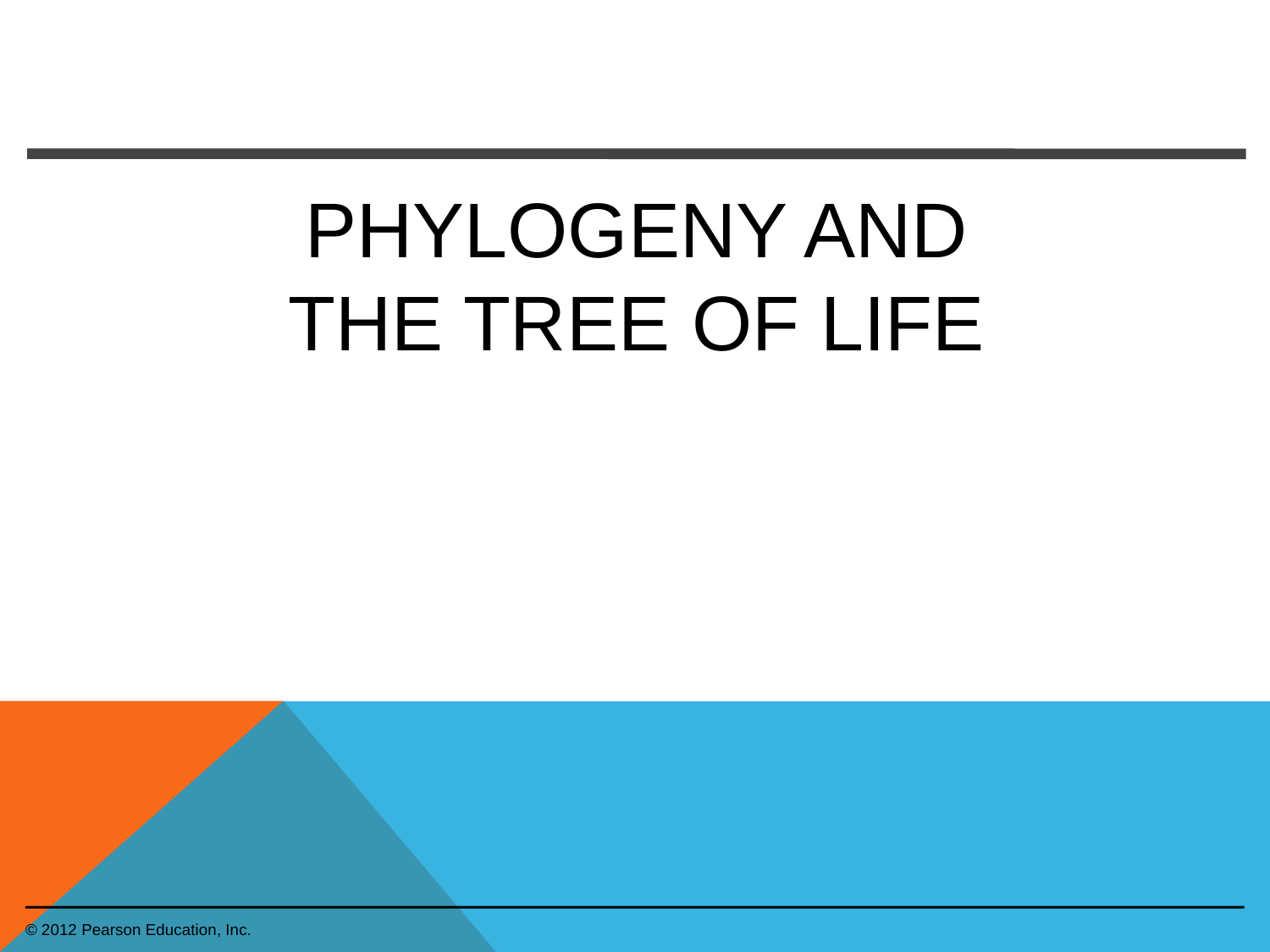

0

PHYLOGENY AND THE TREE OF LIFE

© 2012 Pearson Education, Inc.